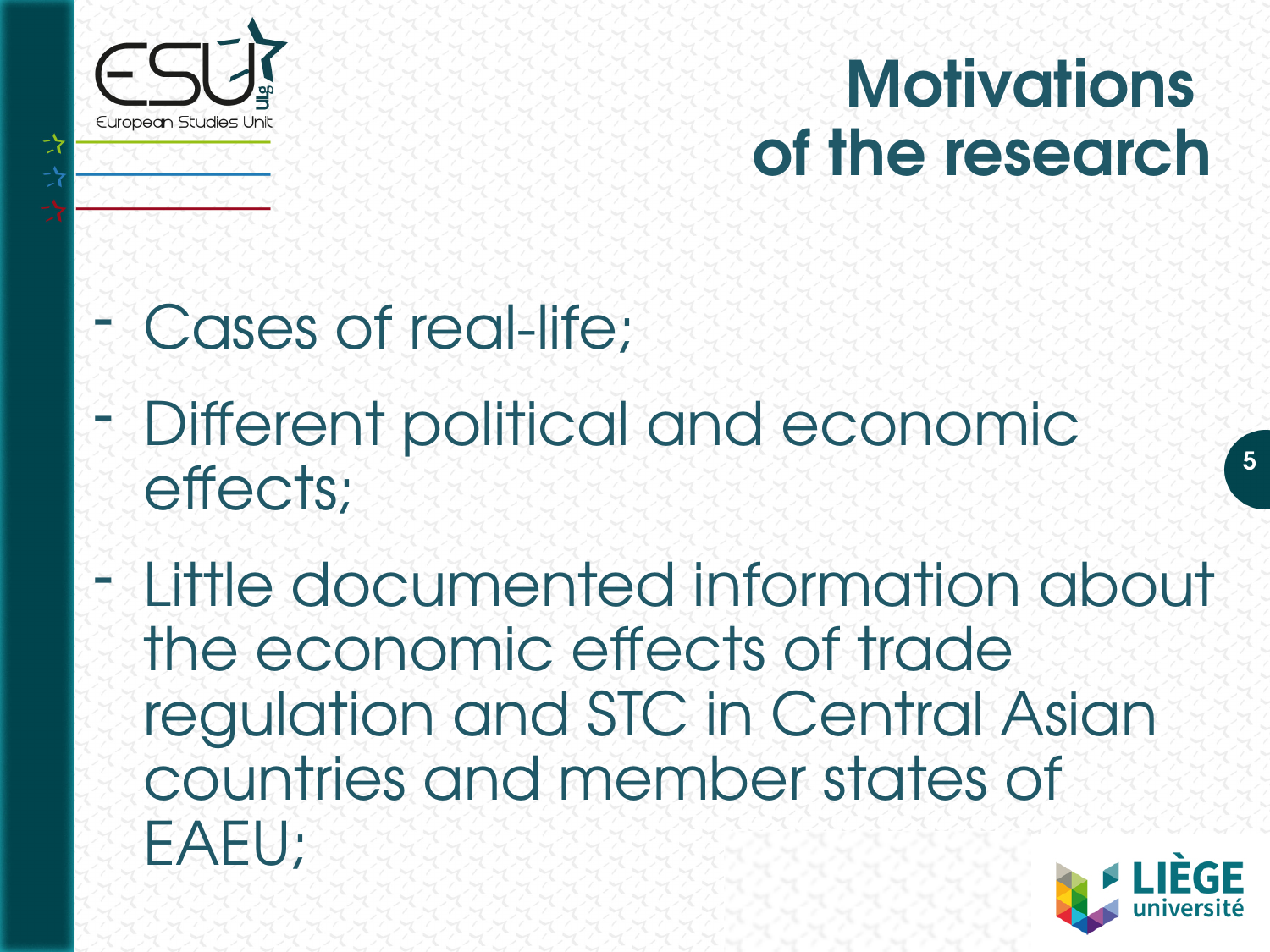

Motivations
of the research

Cases of real-life;
Different political and economic effects;
Little documented information about the economic effects of trade regulation and STC in Central Asian countries and member states of EAEU;
5